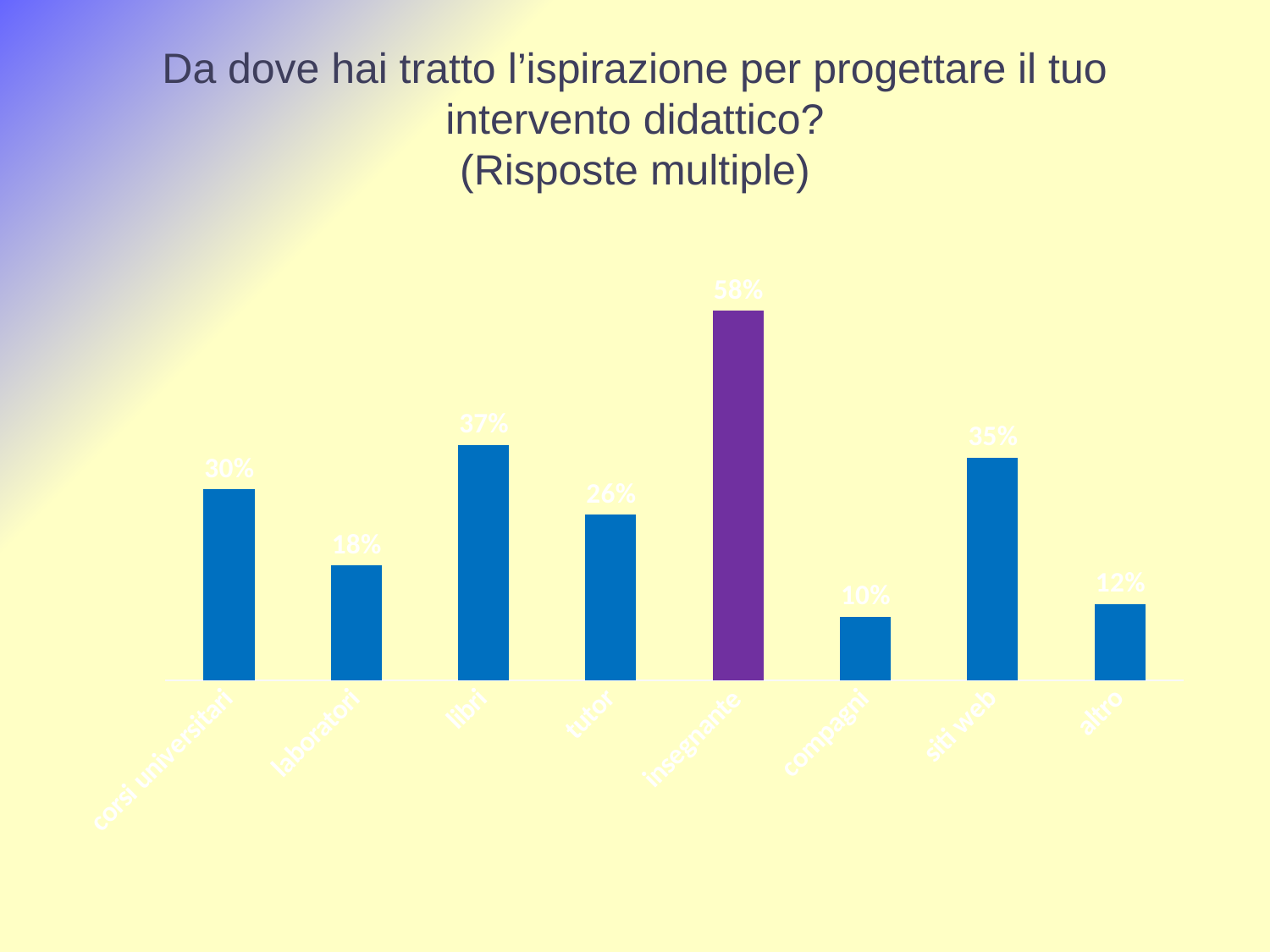

# Da dove hai tratto l’ispirazione per progettare il tuo intervento didattico? (Risposte multiple)

### Chart

| Category |  |
|---|---|
| corsi universitari | 0.3 |
| laboratori | 0.18 |
| libri | 0.37 |
| tutor | 0.26 |
| insegnante | 0.58 |
| compagni | 0.1 |
| siti web | 0.35 |
| altro | 0.12 |